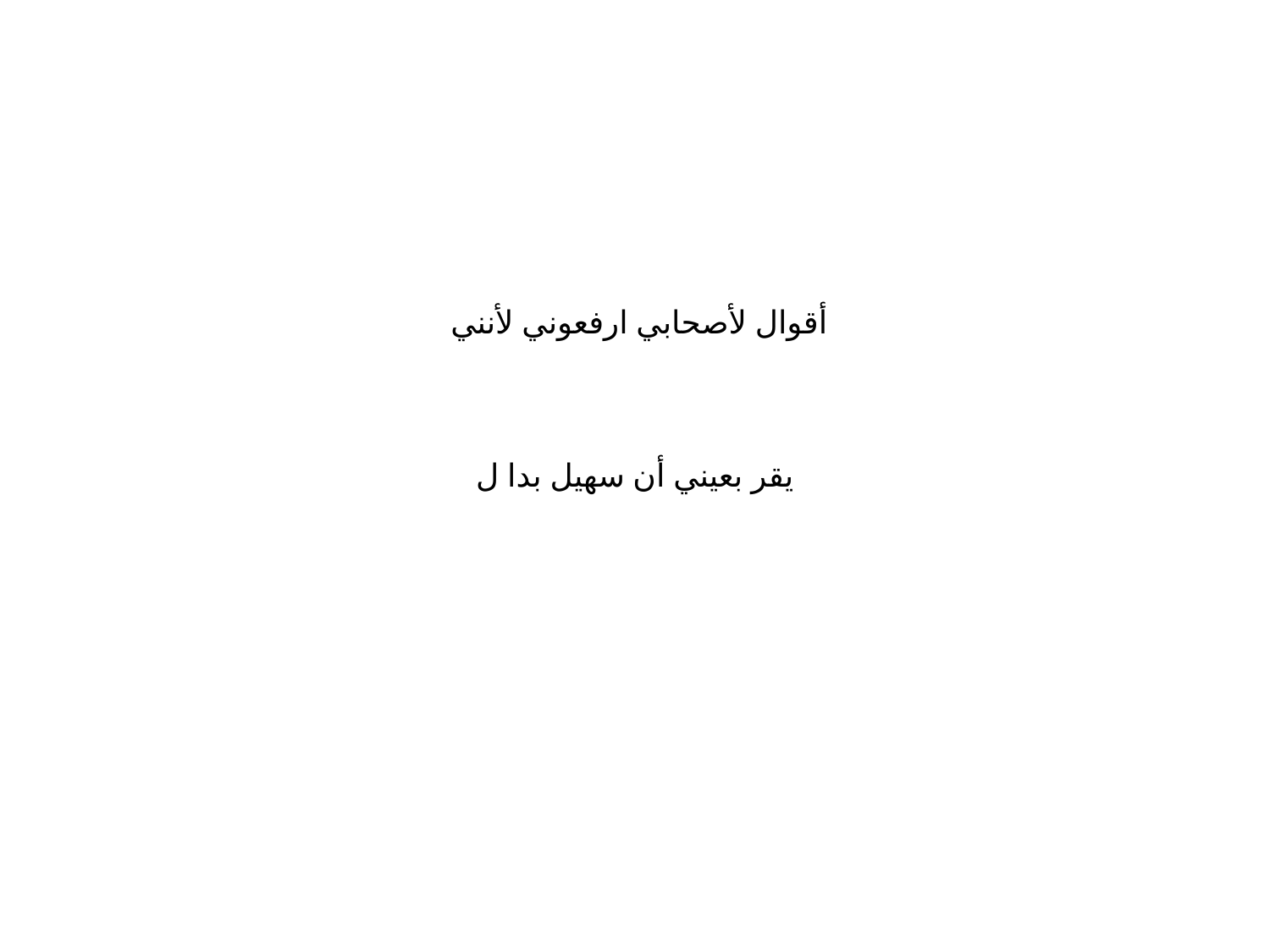

# أقوال لأصحابي ارفعوني لأنني يقر بعيني أن سهيل بدا ل